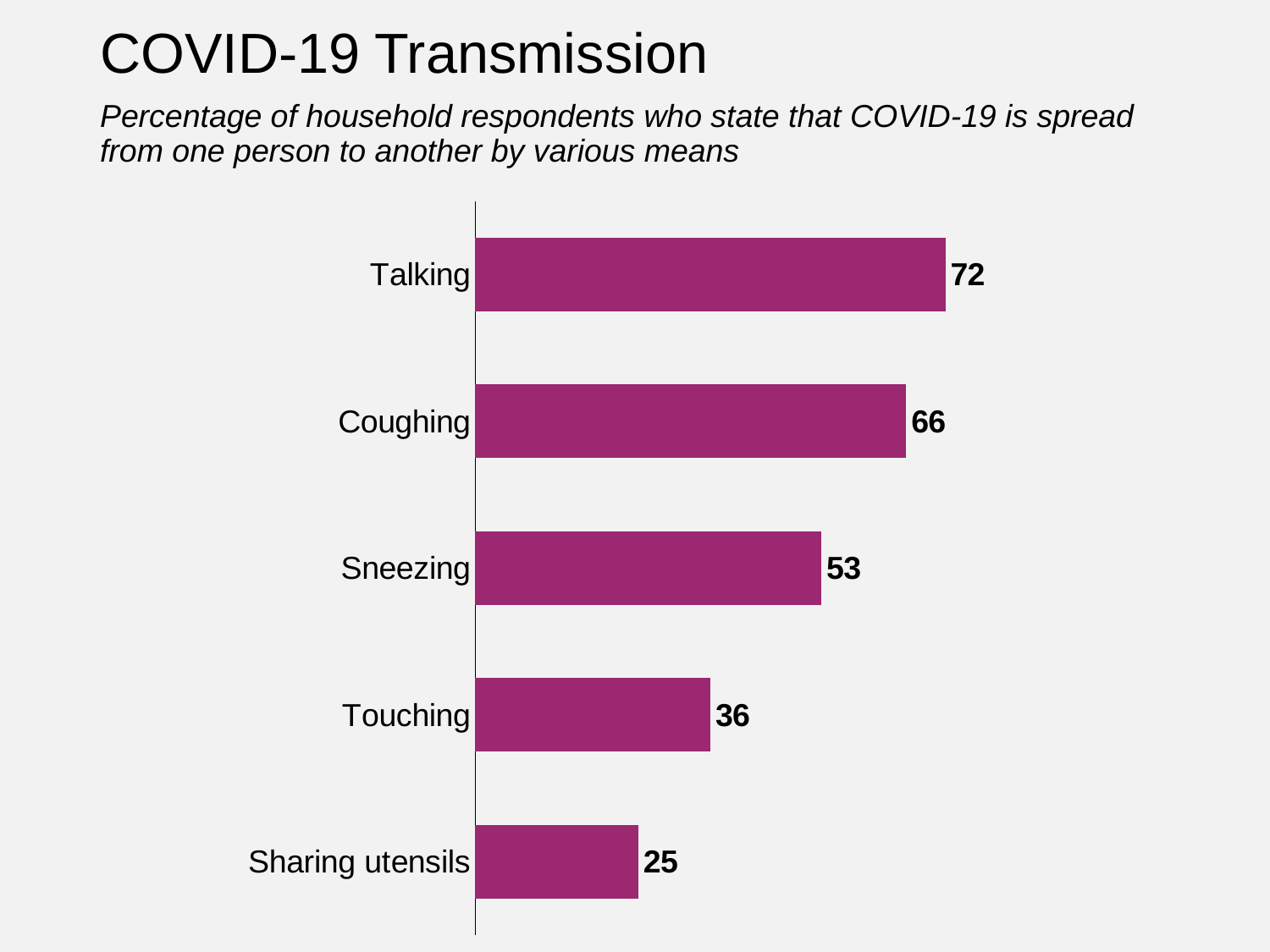

# COVID-19 Transmission
Percentage of household respondents who state that COVID-19 is spread from one person to another by various means

### Chart

| Category | Women |
|---|---|
| Sharing utensils | 25.0 |
| Touching | 36.0 |
| Sneezing | 53.0 |
| Coughing | 66.0 |
| Talking | 72.0 |